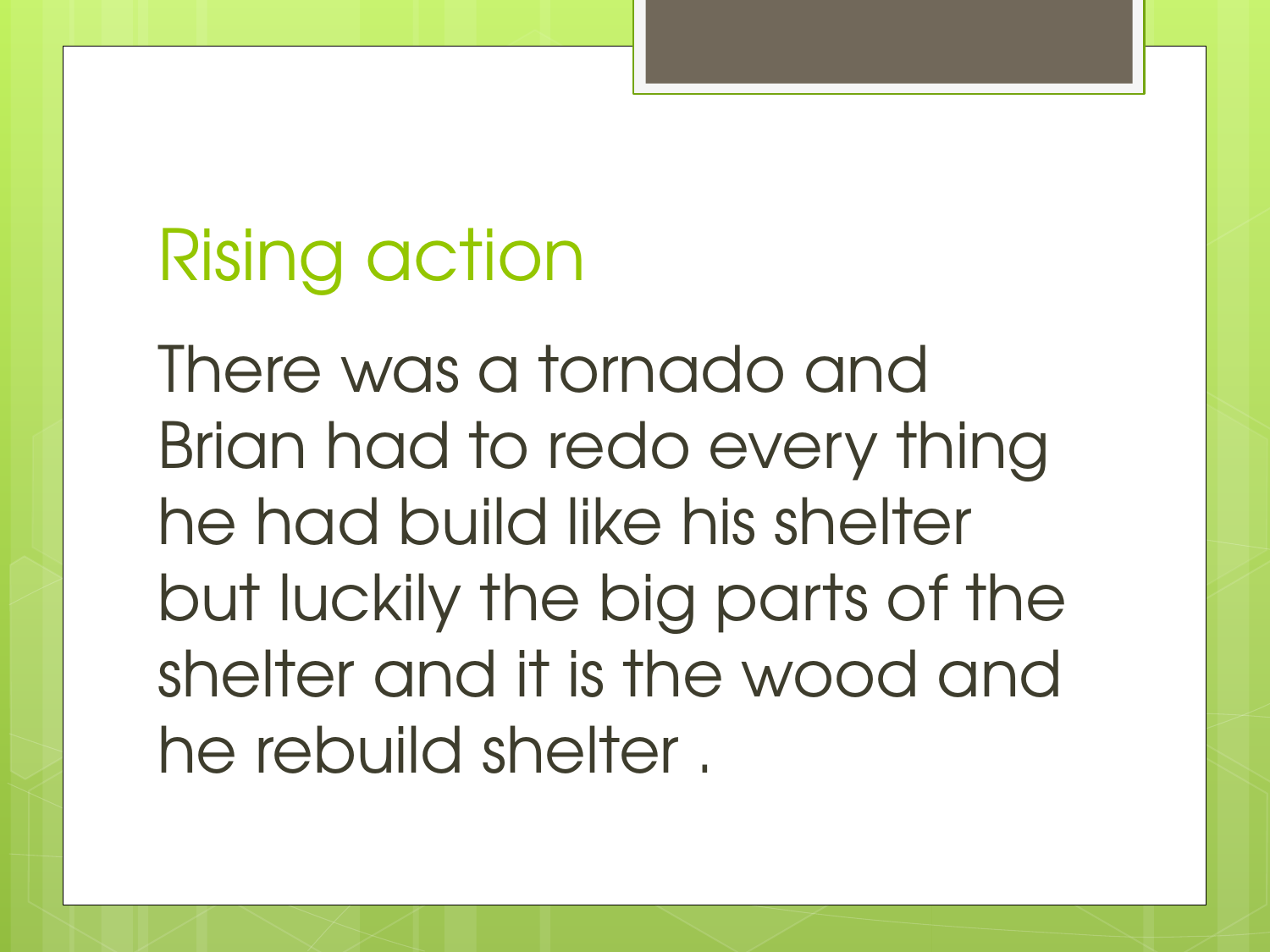

# Rising action
There was a tornado and Brian had to redo every thing he had build like his shelter but luckily the big parts of the shelter and it is the wood and he rebuild shelter .